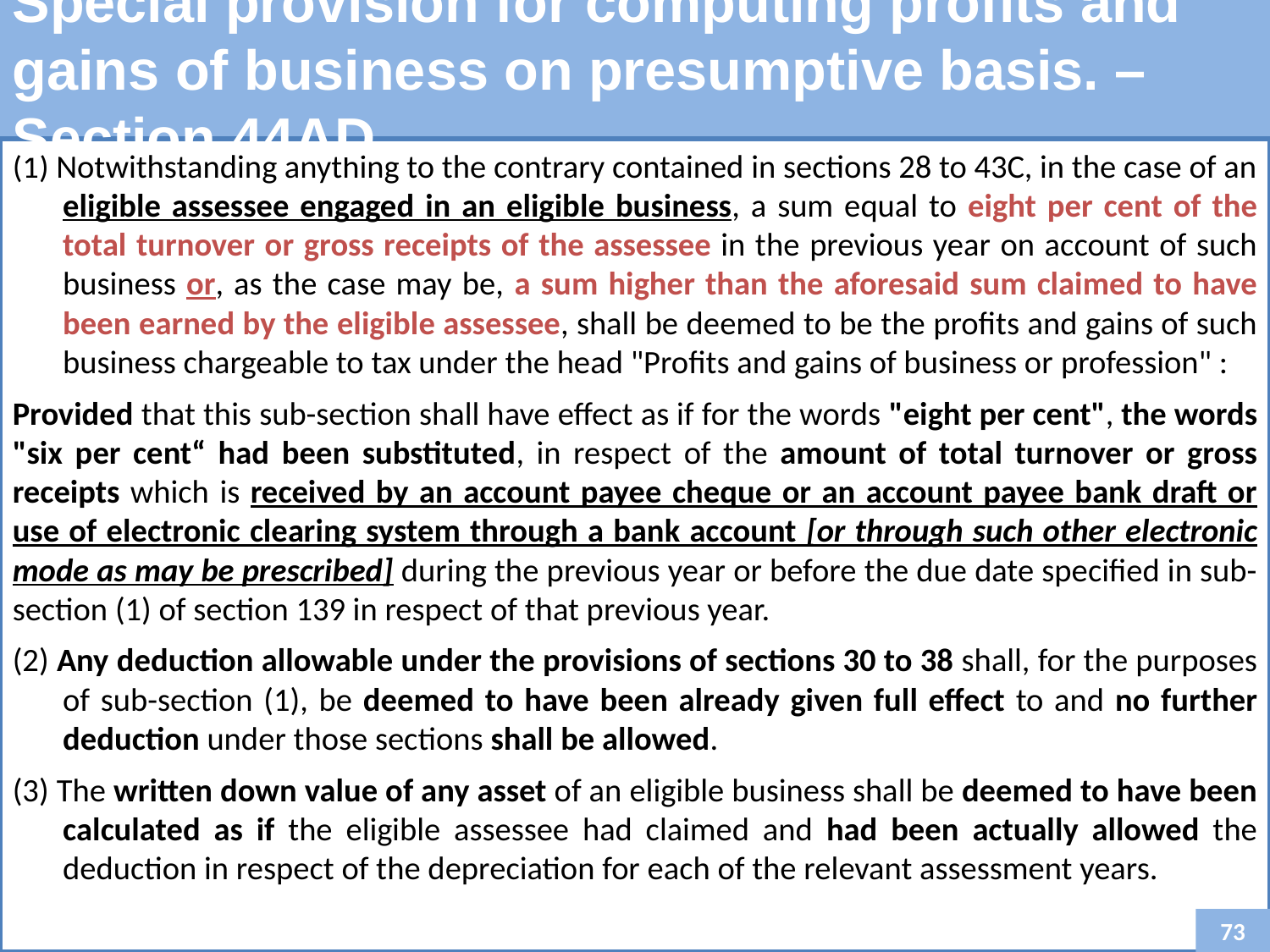

Special provision for computing profits and gains of business on presumptive basis. – Section 44AD
(1) Notwithstanding anything to the contrary contained in sections 28 to 43C, in the case of an eligible assessee engaged in an eligible business, a sum equal to eight per cent of the total turnover or gross receipts of the assessee in the previous year on account of such business or, as the case may be, a sum higher than the aforesaid sum claimed to have been earned by the eligible assessee, shall be deemed to be the profits and gains of such business chargeable to tax under the head "Profits and gains of business or profession" :
Provided that this sub-section shall have effect as if for the words "eight per cent", the words "six per cent“ had been substituted, in respect of the amount of total turnover or gross receipts which is received by an account payee cheque or an account payee bank draft or use of electronic clearing system through a bank account [or through such other electronic mode as may be prescribed] during the previous year or before the due date specified in sub-section (1) of section 139 in respect of that previous year.
(2) Any deduction allowable under the provisions of sections 30 to 38 shall, for the purposes of sub-section (1), be deemed to have been already given full effect to and no further deduction under those sections shall be allowed.
(3) The written down value of any asset of an eligible business shall be deemed to have been calculated as if the eligible assessee had claimed and had been actually allowed the deduction in respect of the depreciation for each of the relevant assessment years.
73